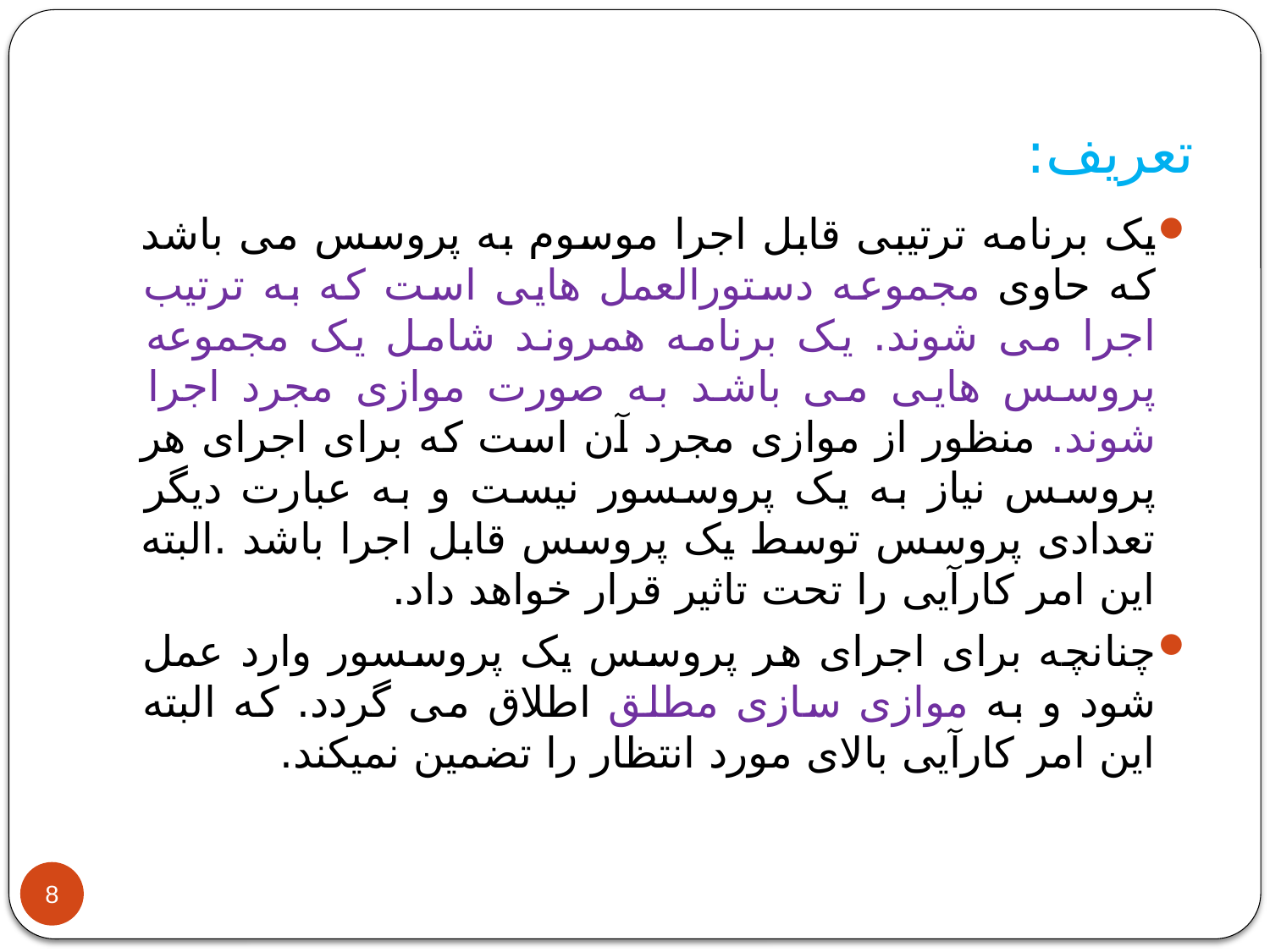

# تعریف:
یک برنامه ترتیبی قابل اجرا موسوم به پروسس می باشد که حاوی مجموعه دستورالعمل هایی است که به ترتیب اجرا می شوند. یک برنامه همروند شامل یک مجموعه پروسس هایی می باشد به صورت موازی مجرد اجرا شوند. منظور از موازی مجرد آن است که برای اجرای هر پروسس نیاز به یک پروسسور نیست و به عبارت دیگر تعدادی پروسس توسط یک پروسس قابل اجرا باشد .البته این امر کارآیی را تحت تاثیر قرار خواهد داد.
چنانچه برای اجرای هر پروسس یک پروسسور وارد عمل شود و به موازی سازی مطلق اطلاق می گردد. که البته این امر کارآیی بالای مورد انتظار را تضمین نمیکند.
8